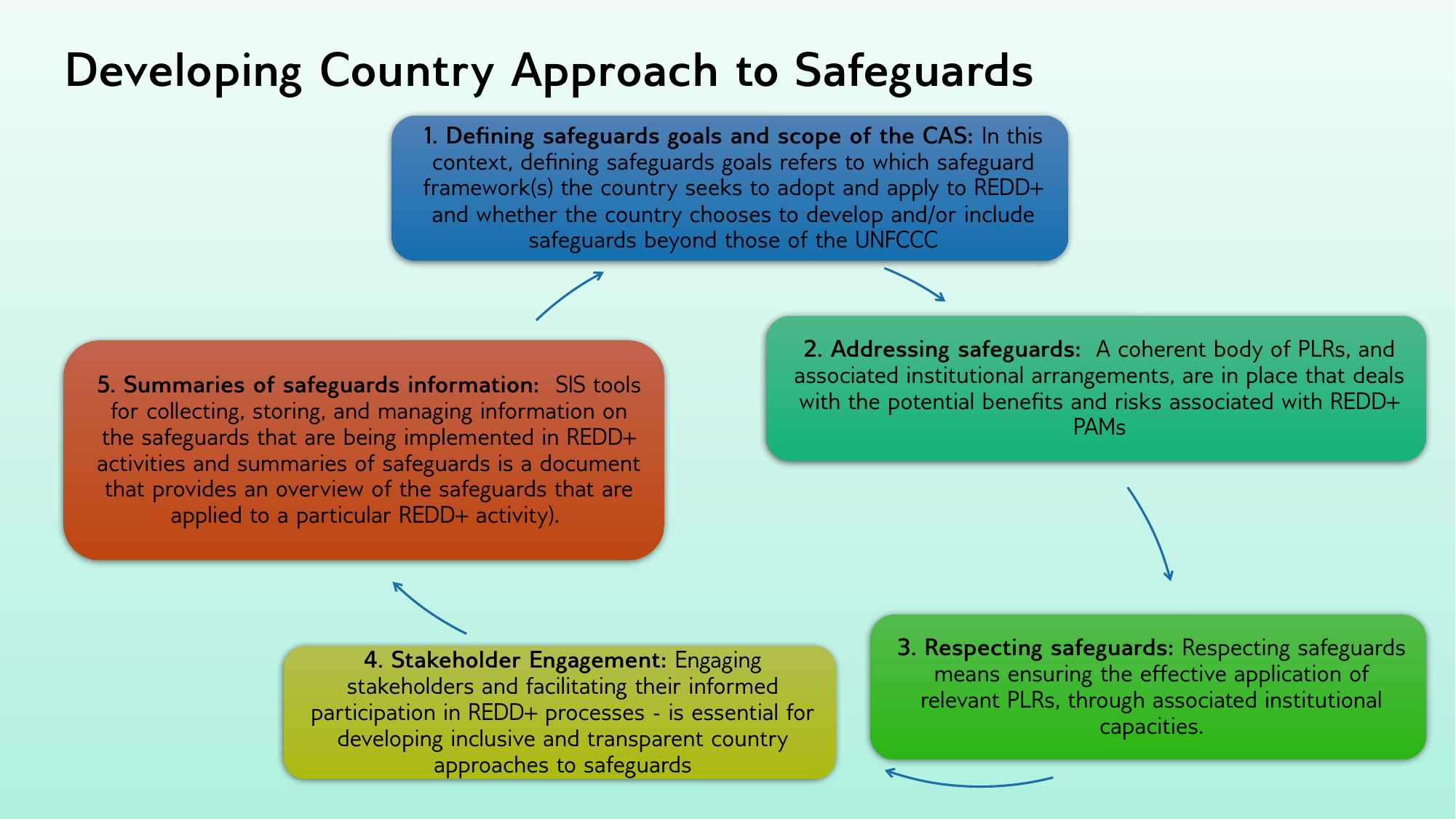

# Developing Country Approach to Safeguards
1. Defining safeguards goals and scope of the CAS: In this context, defining safeguards goals refers to which safeguard framework(s) the country seeks to adopt and apply to REDD+ and whether the country chooses to develop and/or include safeguards beyond those of the UNFCCC
2. Addressing safeguards:  A coherent body of PLRs, and associated institutional arrangements, are in place that deals with the potential benefits and risks associated with REDD+ PAMs
3. Respecting safeguards: Respecting safeguards means ensuring the effective application of relevant PLRs, through associated institutional capacities.
4. Stakeholder Engagement: Engaging stakeholders and facilitating their informed participation in REDD+ processes - is essential for developing inclusive and transparent country approaches to safeguards
5. Summaries of safeguards information:  SIS tools for collecting, storing, and managing information on the safeguards that are being implemented in REDD+ activities and summaries of safeguards is a document that provides an overview of the safeguards that are applied to a particular REDD+ activity).